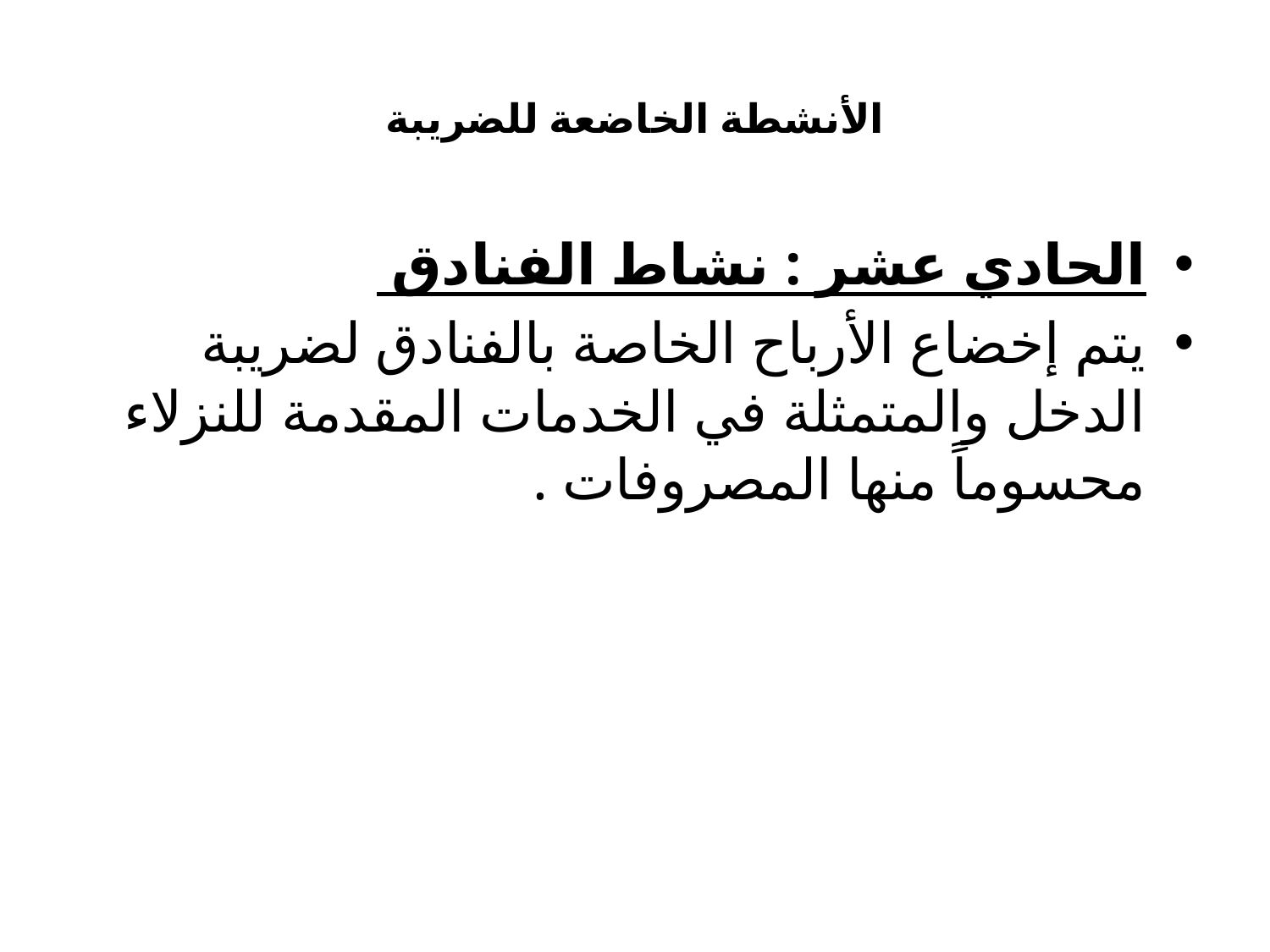

# الأنشطة الخاضعة للضريبة
الحادي عشر : نشاط الفنادق
يتم إخضاع الأرباح الخاصة بالفنادق لضريبة الدخل والمتمثلة في الخدمات المقدمة للنزلاء محسوماً منها المصروفات .